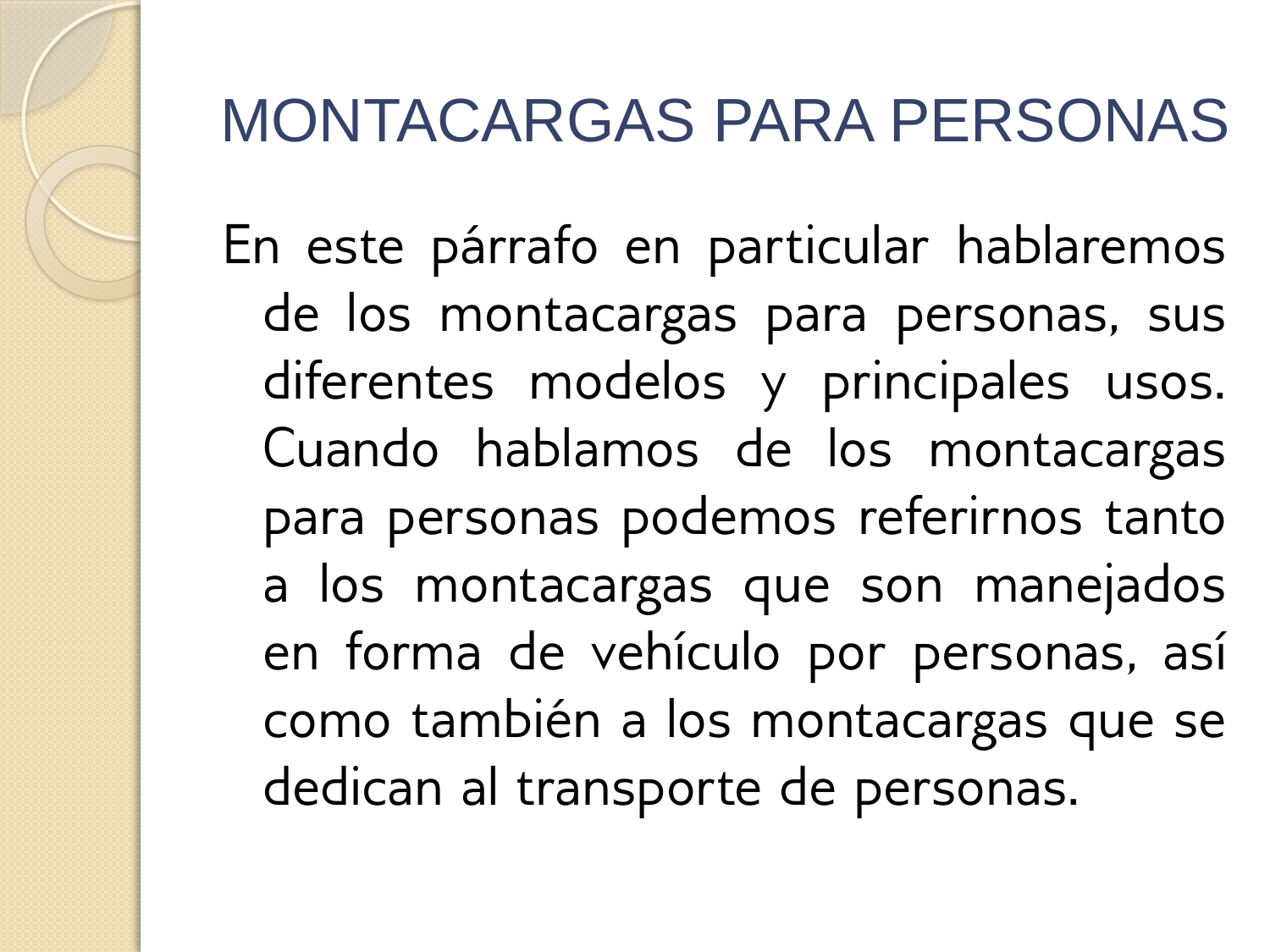

# MONTACARGAS PARA PERSONAS
En este párrafo en particular hablaremos de los montacargas para personas, sus diferentes modelos y principales usos. Cuando hablamos de los montacargas para personas podemos referirnos tanto a los montacargas que son manejados en forma de vehículo por personas, así como también a los montacargas que se dedican al transporte de personas.